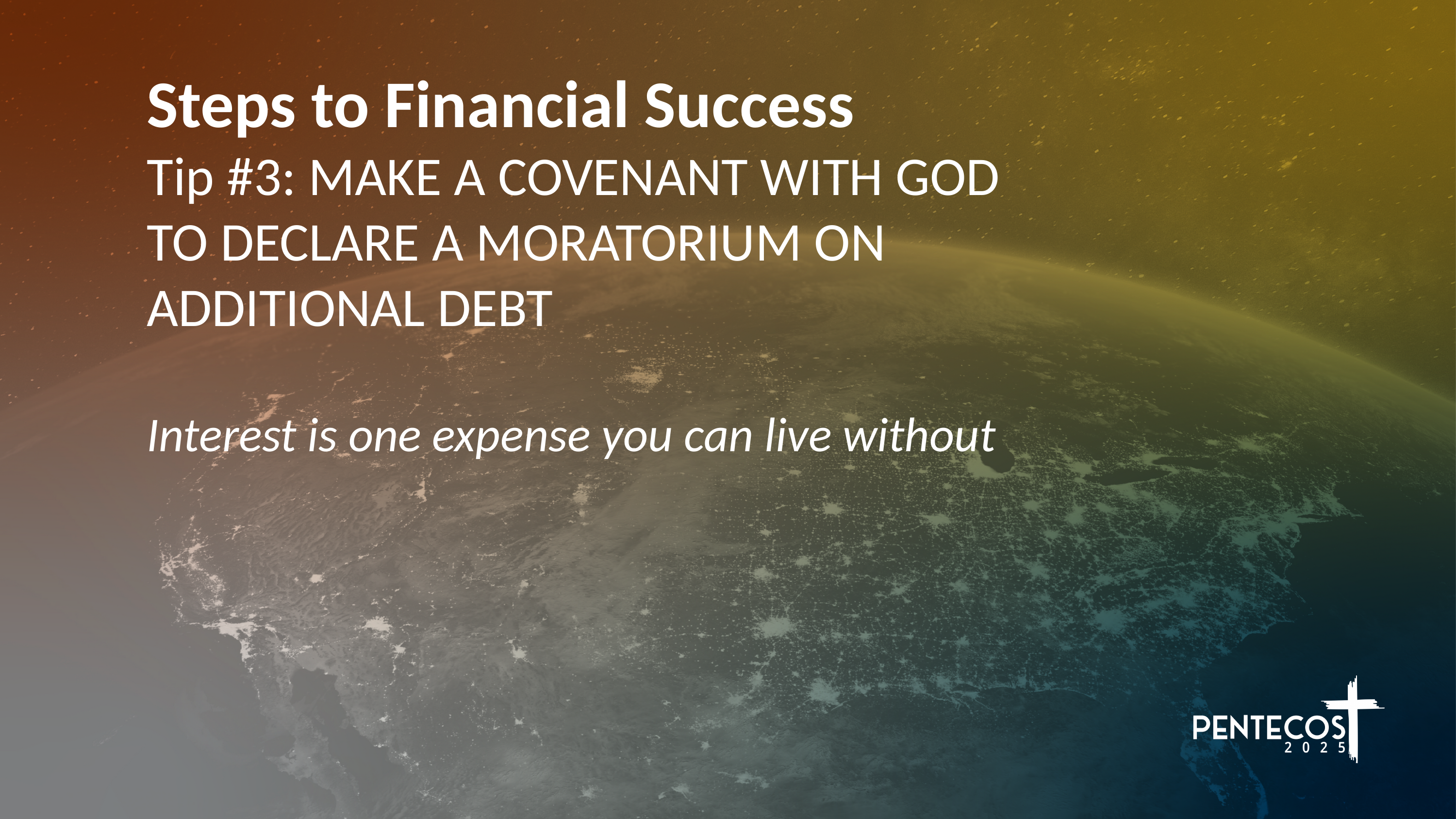

Steps to Financial Success
Tip #3: MAKE A COVENANT WITH GOD TO DECLARE A MORATORIUM ON ADDITIONAL DEBT

Interest is one expense you can live without